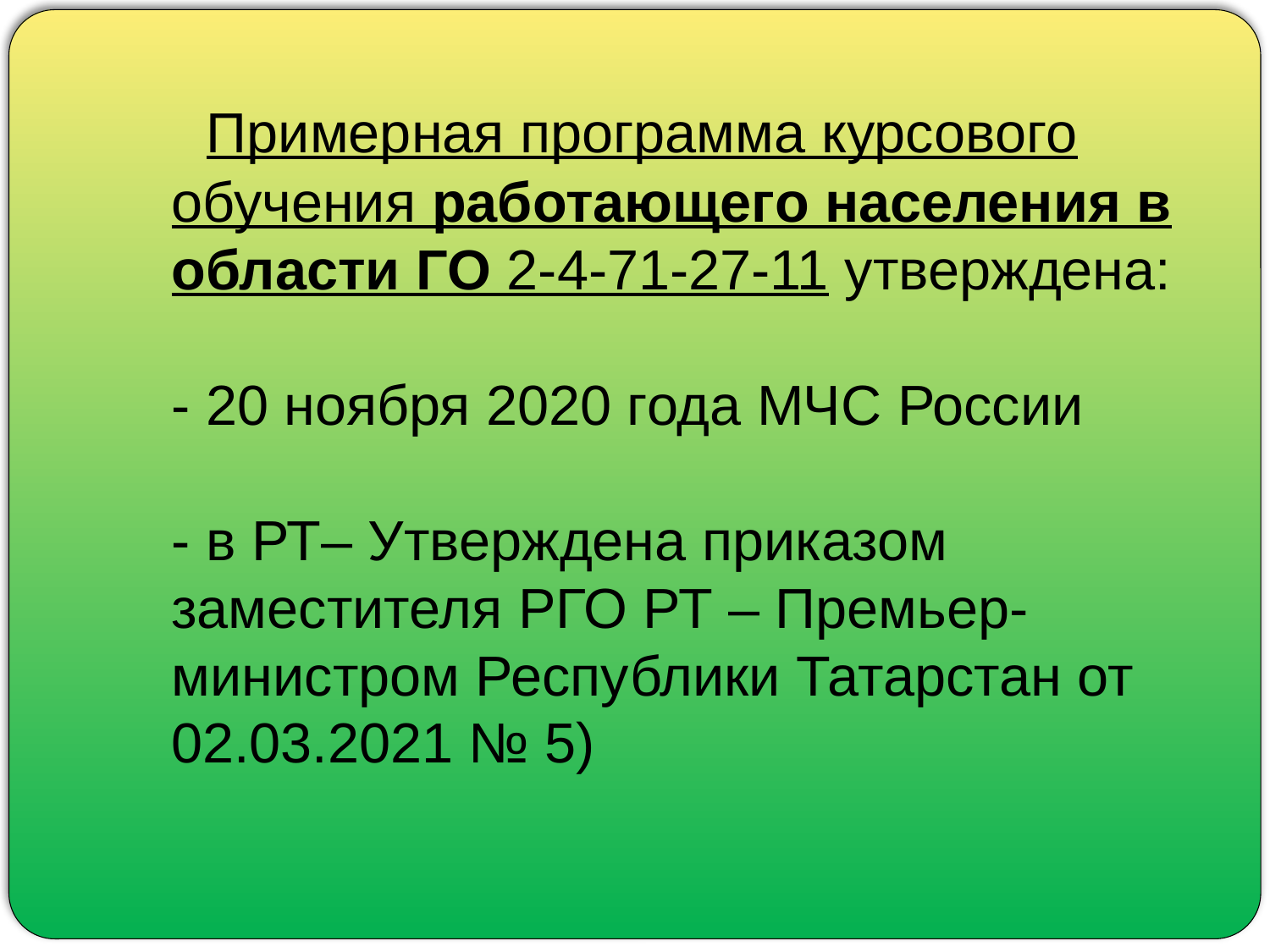

Примерная программа курсового обучения работающего населения в области ГО 2-4-71-27-11 утверждена:

- 20 ноября 2020 года МЧС России

- в РТ– Утверждена приказом заместителя РГО РТ – Премьер-министром Республики Татарстан от 02.03.2021 № 5)